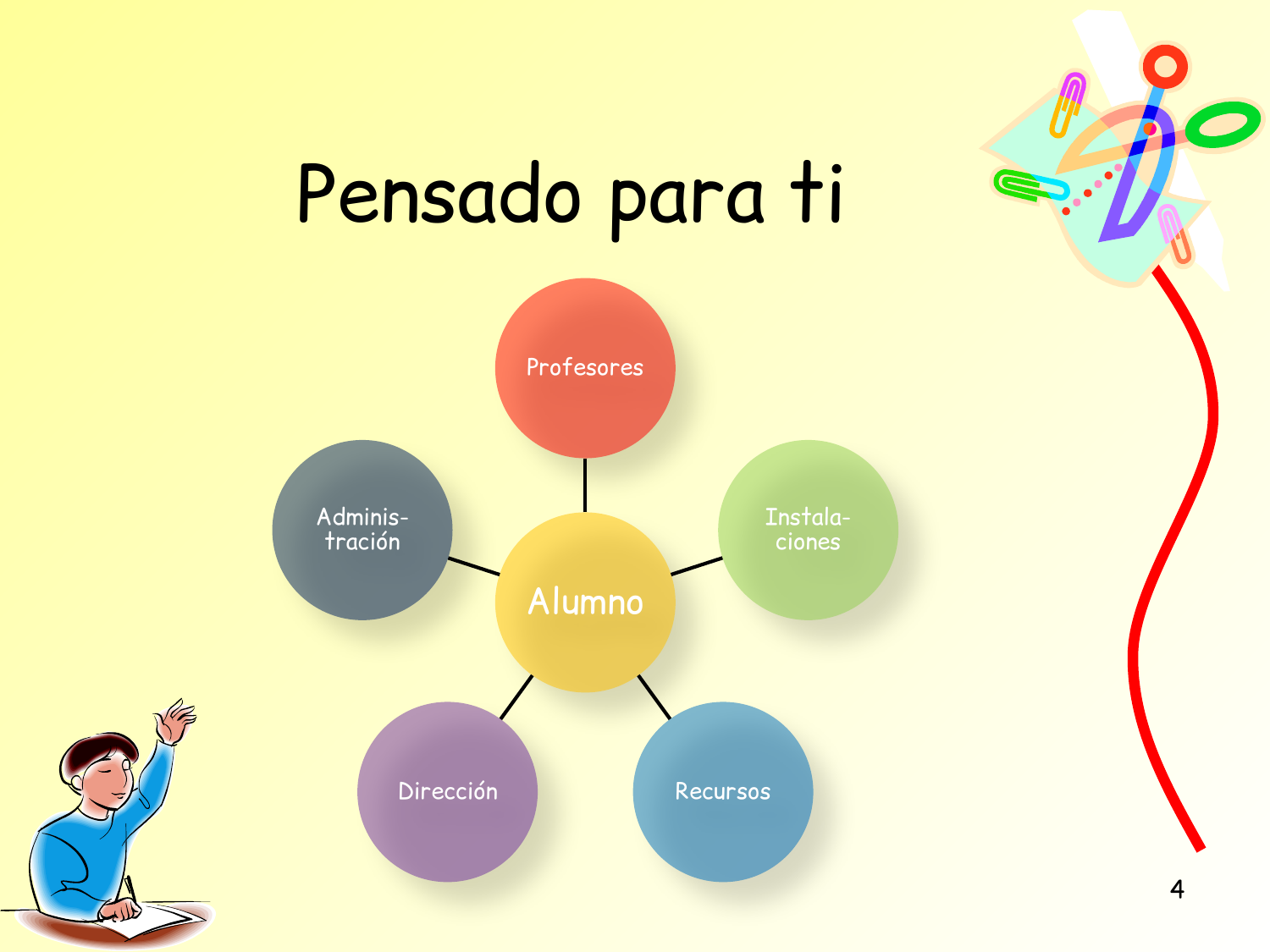

# Pensado para ti
Alumno

Profesores

Instala-ciones

Recursos

Dirección

Adminis-tración
4